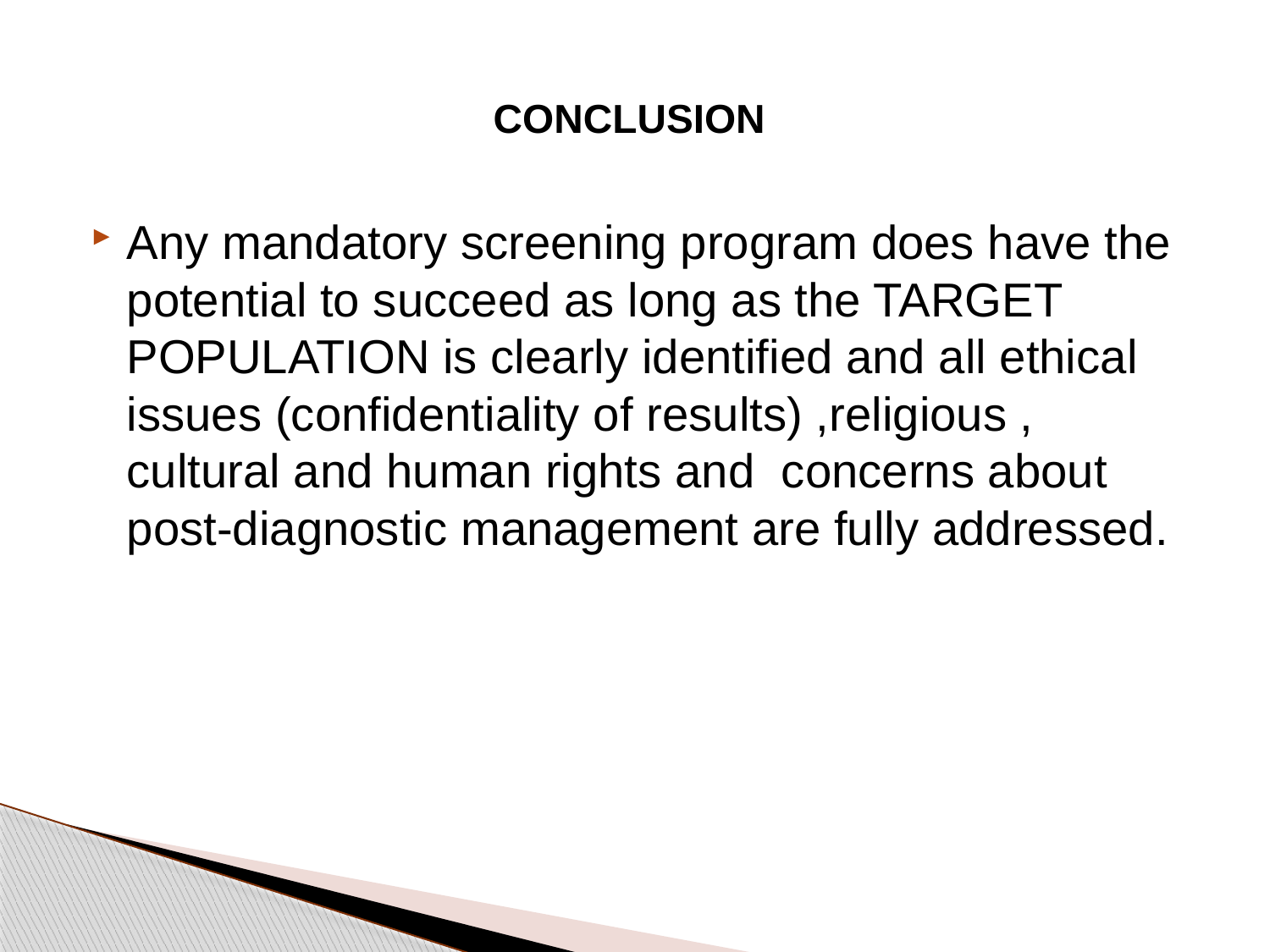

# CONCLUSION
Any mandatory screening program does have the potential to succeed as long as the TARGET POPULATION is clearly identified and all ethical issues (confidentiality of results) ,religious , cultural and human rights and  concerns about post-diagnostic management are fully addressed.